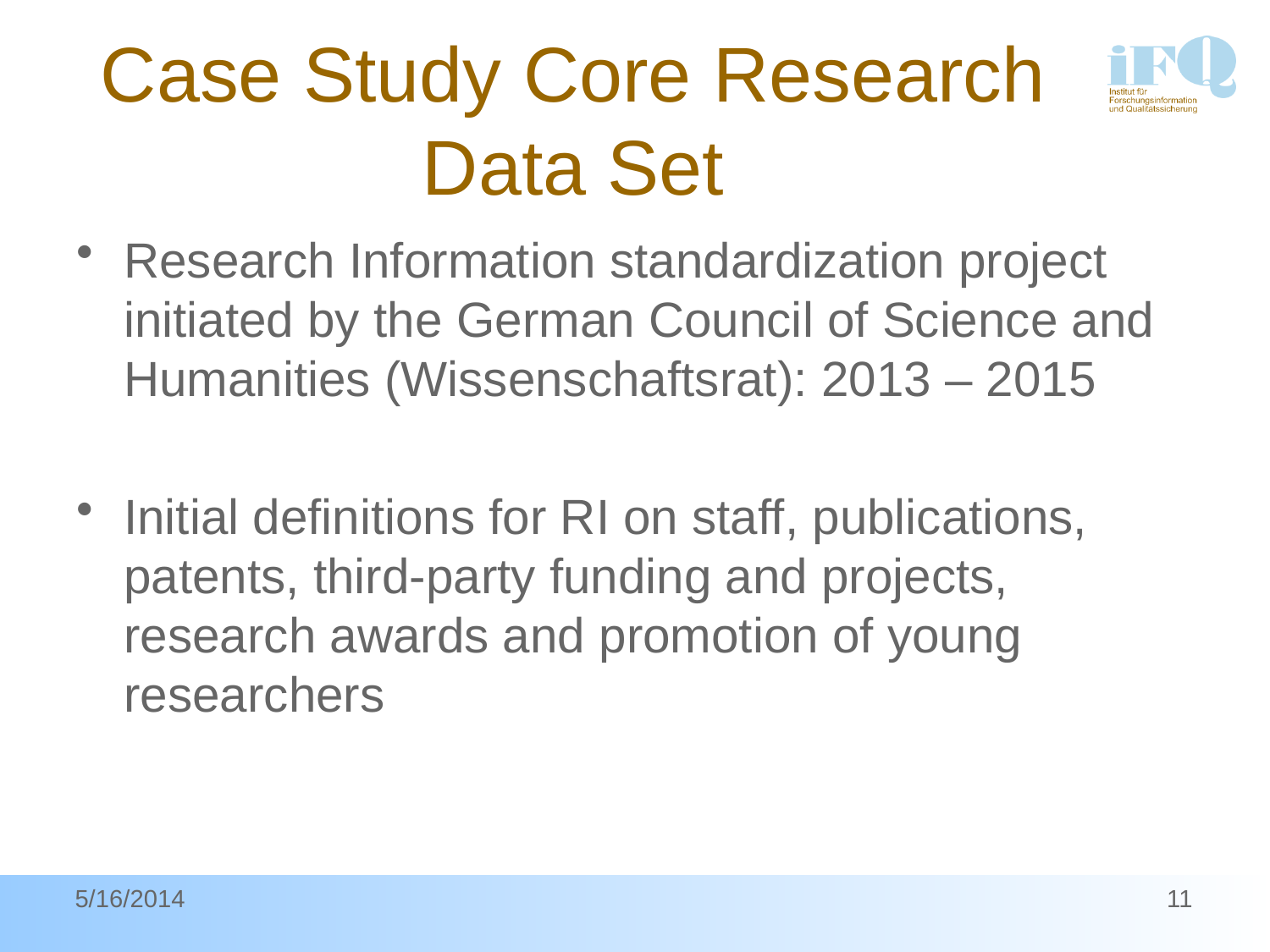

# Case Study Core Research Data Set
Research Information standardization project initiated by the German Council of Science and Humanities (Wissenschaftsrat): 2013 – 2015

Initial definitions for RI on staff, publications, patents, third-party funding and projects, research awards and promotion of young researchers

5/16/2014
11